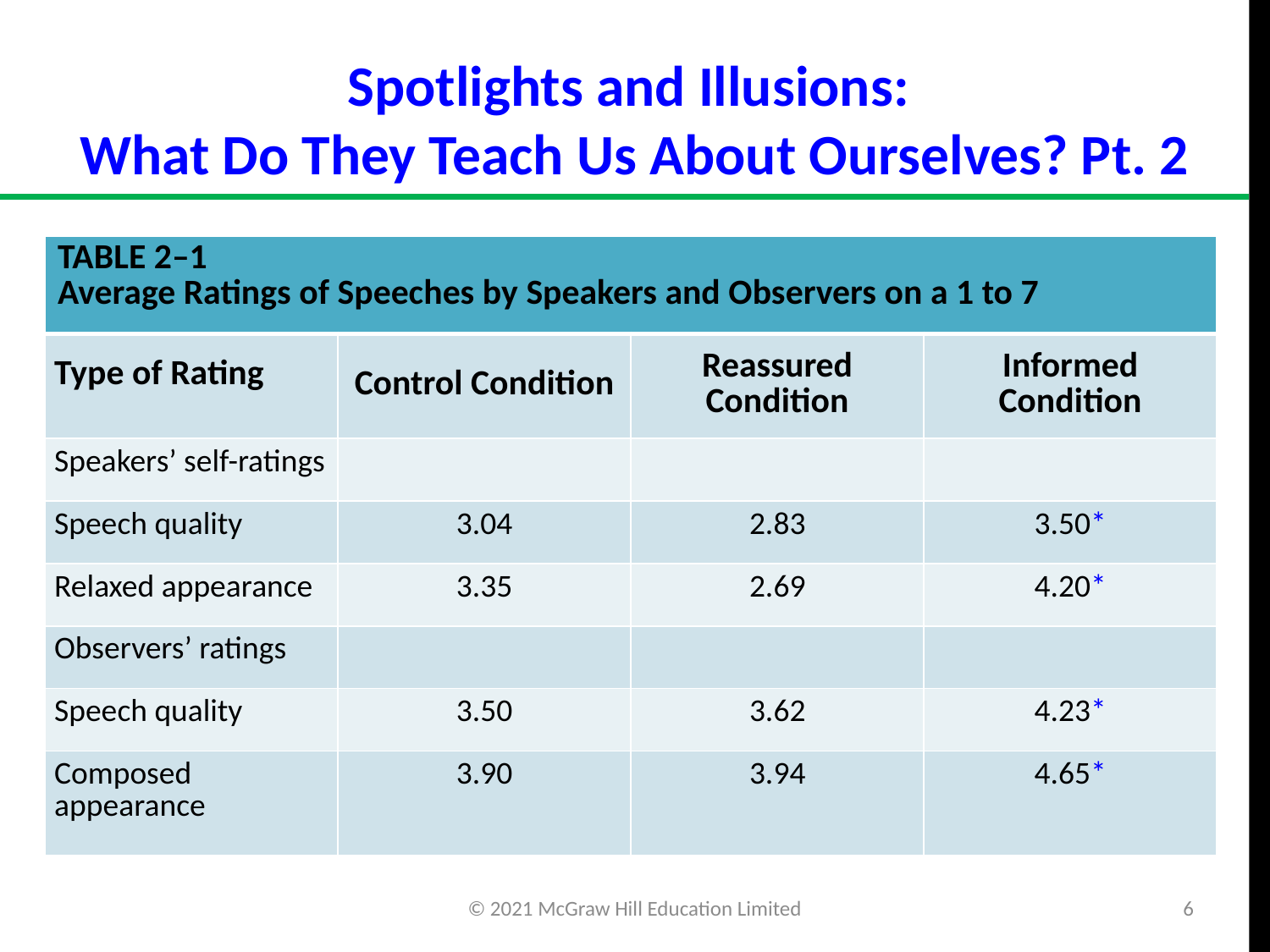

# Spotlights and Illusions: What Do They Teach Us About Ourselves? Pt. 2

| TABLE 2–1 Average Ratings of Speeches by Speakers and Observers on a 1 to 7 |  |  |  |
| --- | --- | --- | --- |
| Type of Rating | Control Condition | Reassured Condition | Informed Condition |
| Speakers’ self-ratings |  |  |  |
| Speech quality | 3.04 | 2.83 | 3.50\* |
| Relaxed appearance | 3.35 | 2.69 | 4.20\* |
| Observers’ ratings |  |  |  |
| Speech quality | 3.50 | 3.62 | 4.23\* |
| Composed appearance | 3.90 | 3.94 | 4.65\* |
© 2021 McGraw Hill Education Limited
6